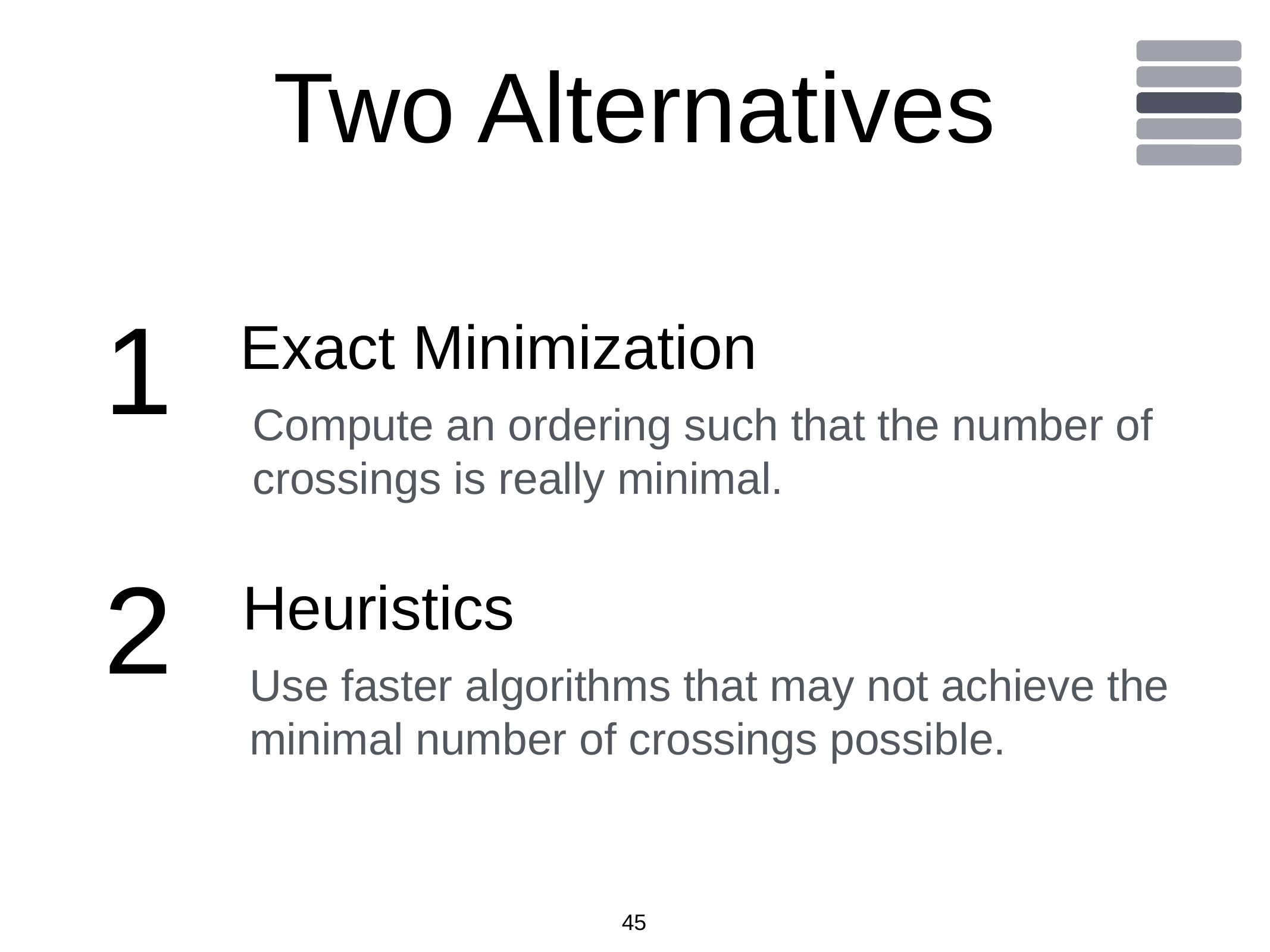

# Two Alternatives
1
Exact Minimization
Compute an ordering such that the number of
crossings is really minimal.
2
Heuristics
Use faster algorithms that may not achieve the
minimal number of crossings possible.
45